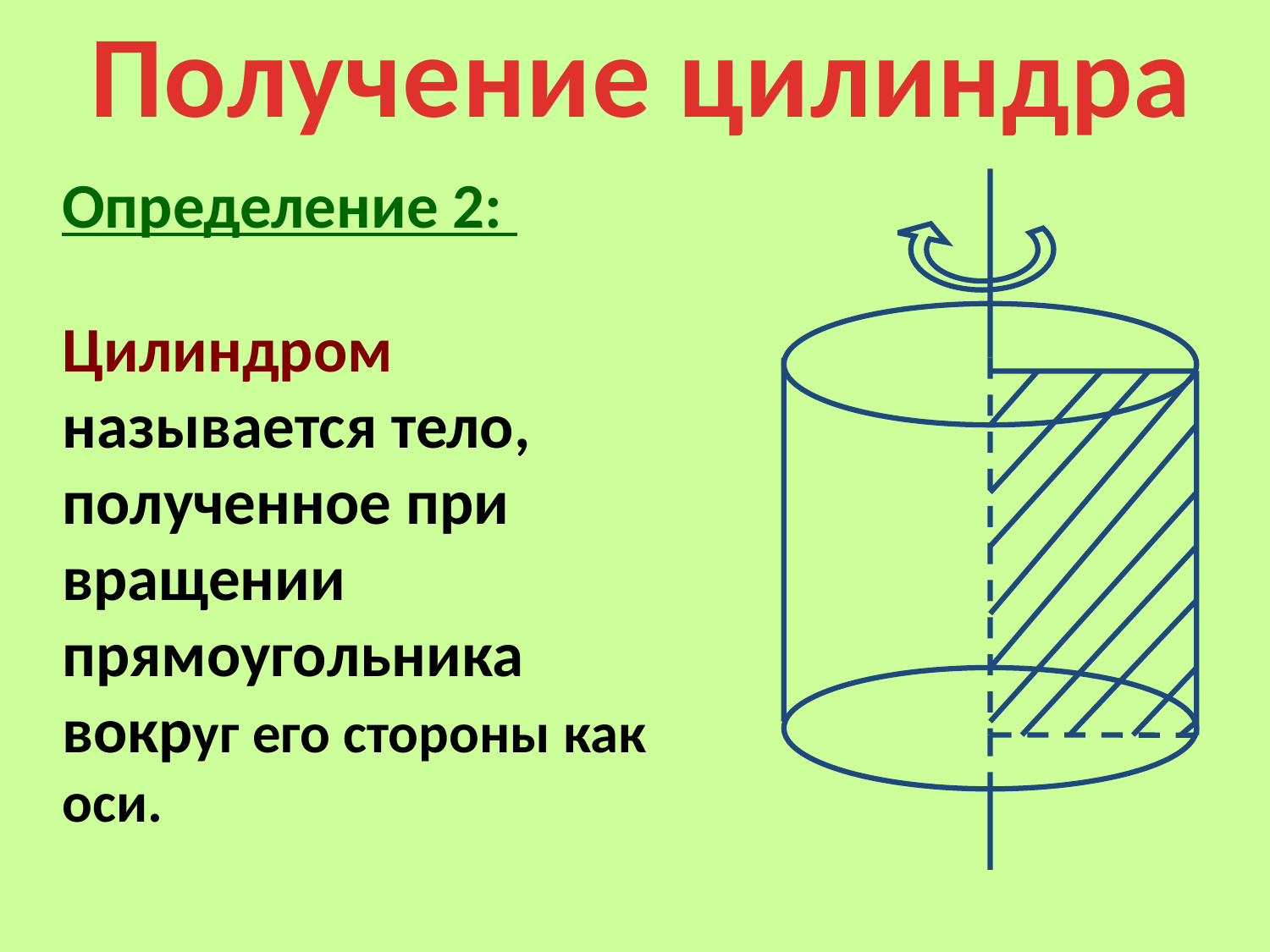

# Получение цилиндра
Определение 2:

Цилиндром   называется тело, полученное при вращении прямоугольника вокруг его стороны как оси.